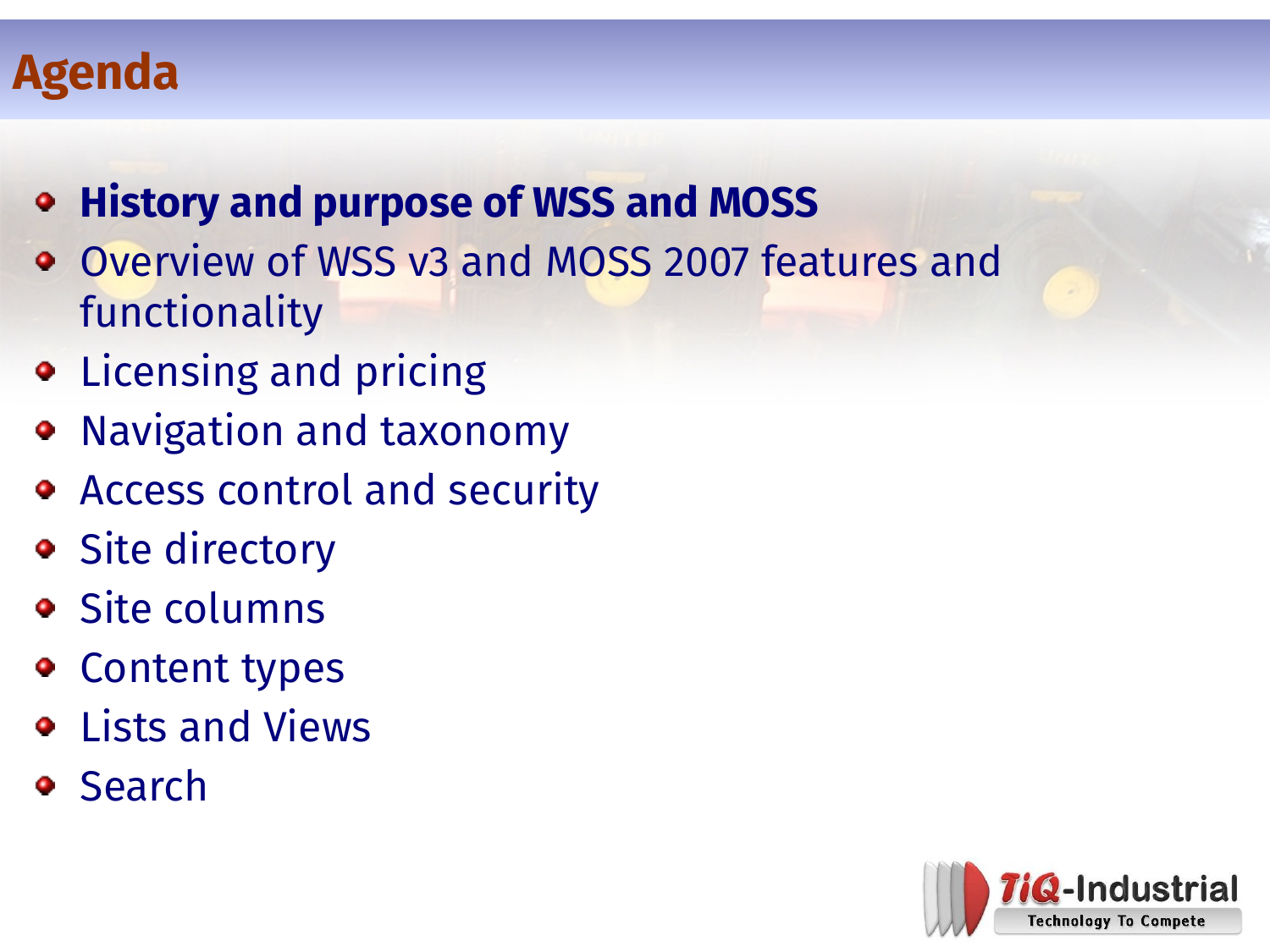

# Agenda
History and purpose of WSS and MOSS
Overview of WSS v3 and MOSS 2007 features and functionality
Licensing and pricing
Navigation and taxonomy
Access control and security
Site directory
Site columns
Content types
Lists and Views
Search